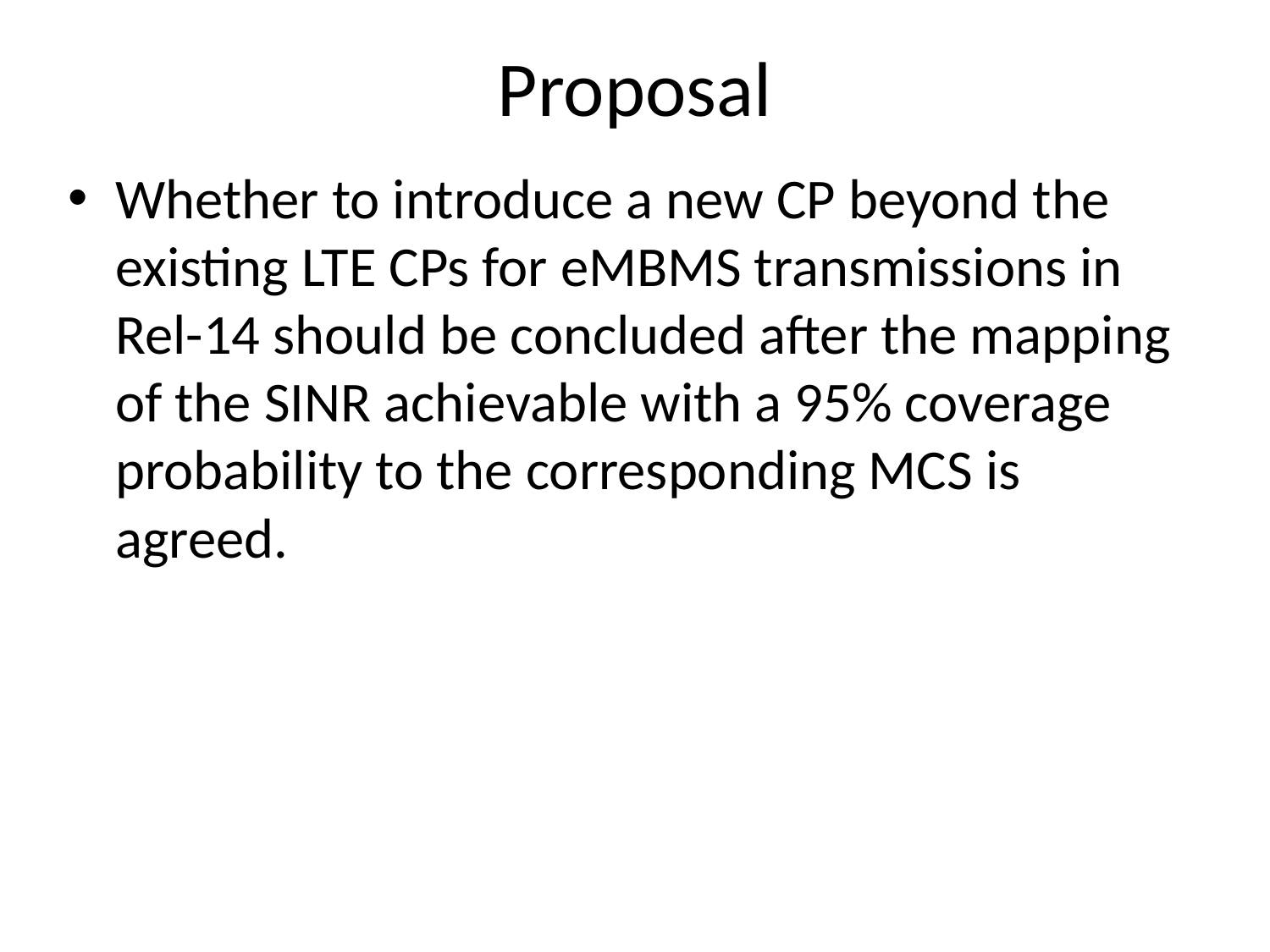

# Proposal
Whether to introduce a new CP beyond the existing LTE CPs for eMBMS transmissions in Rel-14 should be concluded after the mapping of the SINR achievable with a 95% coverage probability to the corresponding MCS is agreed.